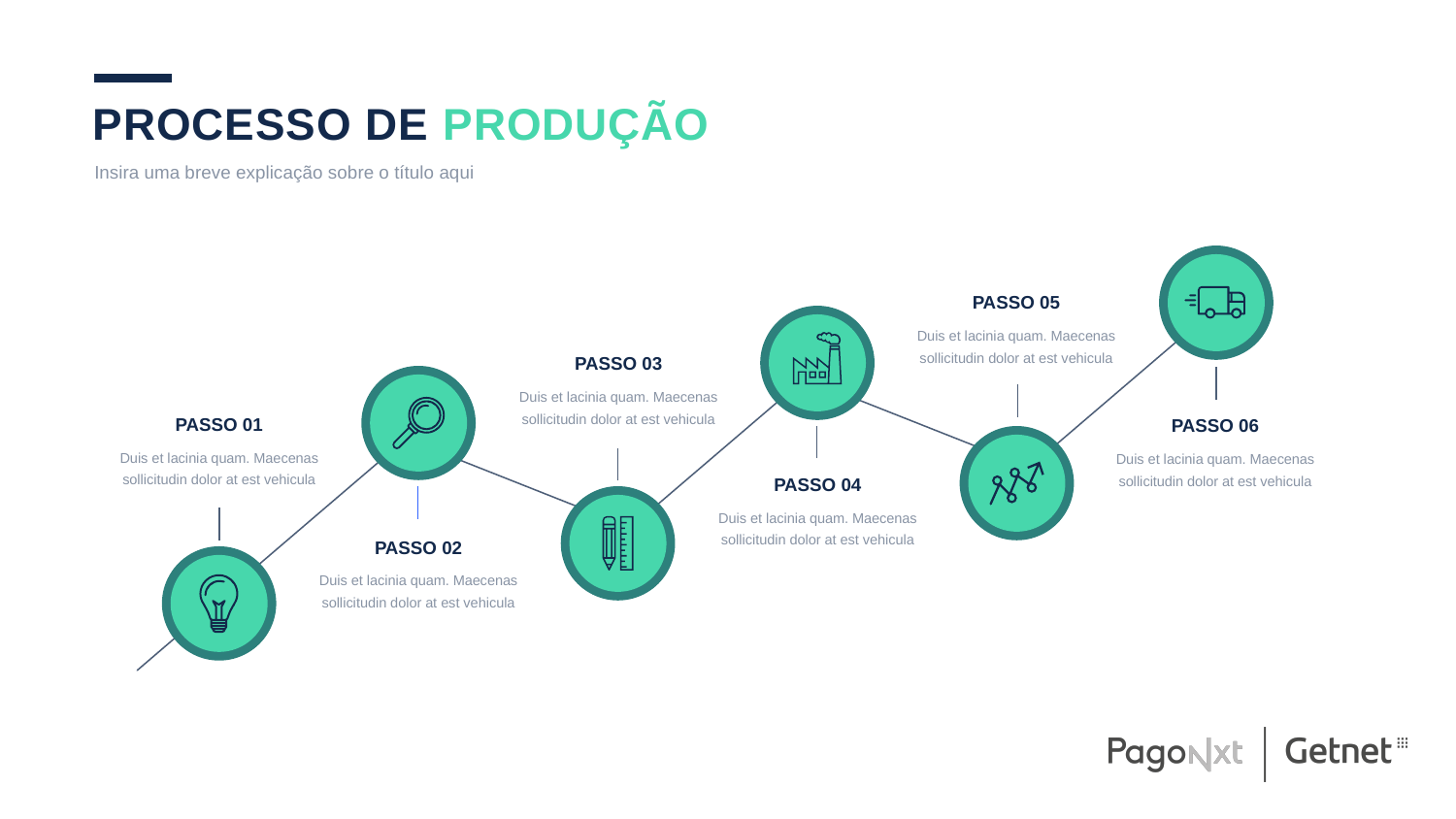

Processo de produção
Insira uma breve explicação sobre o título aqui

passo 05

Duis et lacinia quam. Maecenas sollicitudin dolor at est vehicula
passo 03

Duis et lacinia quam. Maecenas sollicitudin dolor at est vehicula
passo 01
passo 06

Duis et lacinia quam. Maecenas sollicitudin dolor at est vehicula
Duis et lacinia quam. Maecenas sollicitudin dolor at est vehicula
passo 04

Duis et lacinia quam. Maecenas sollicitudin dolor at est vehicula
passo 02

Duis et lacinia quam. Maecenas sollicitudin dolor at est vehicula